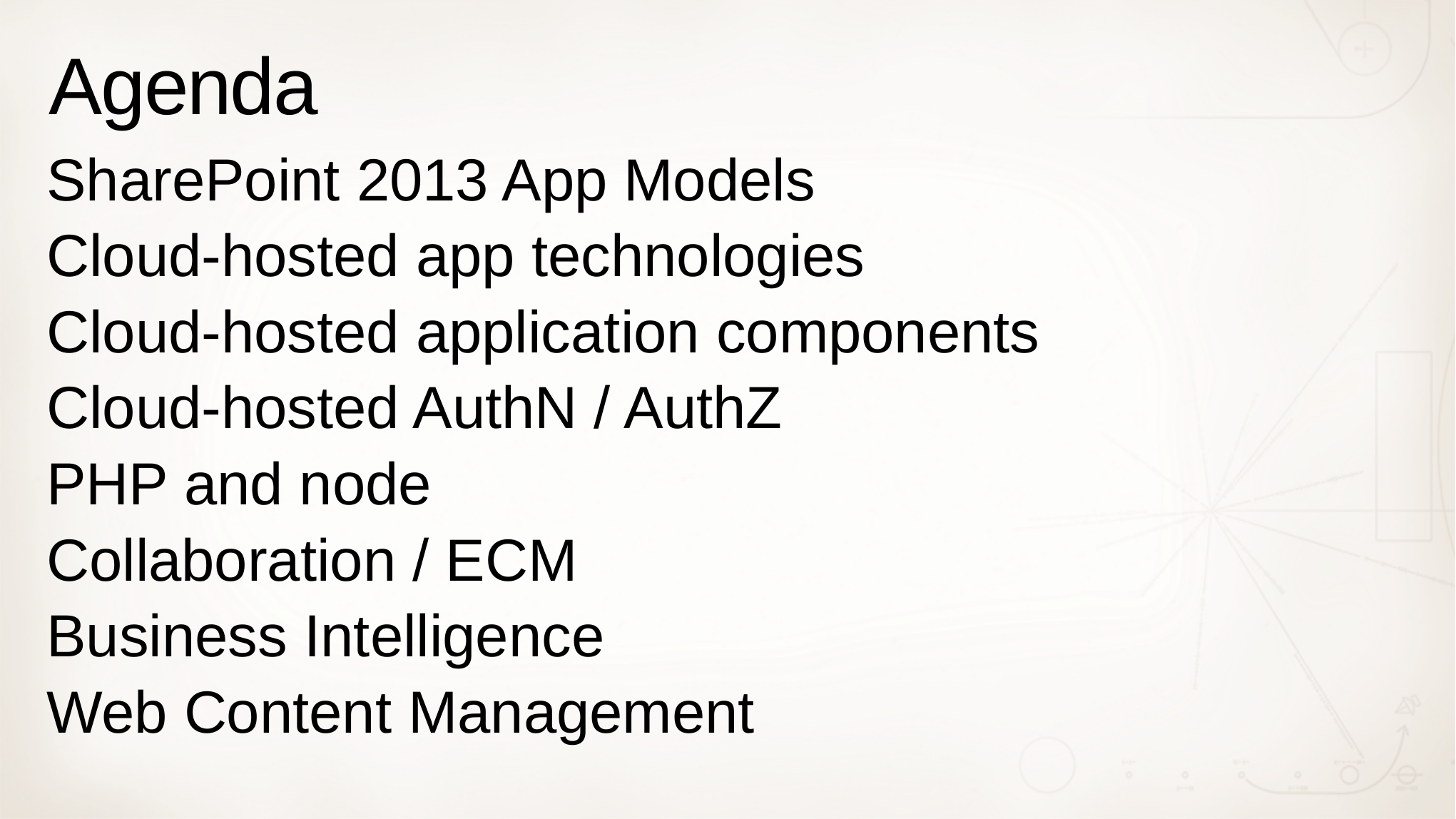

# Agenda
SharePoint 2013 App Models
Cloud-hosted app technologies
Cloud-hosted application components
Cloud-hosted AuthN / AuthZ
PHP and node
Collaboration / ECM
Business Intelligence
Web Content Management